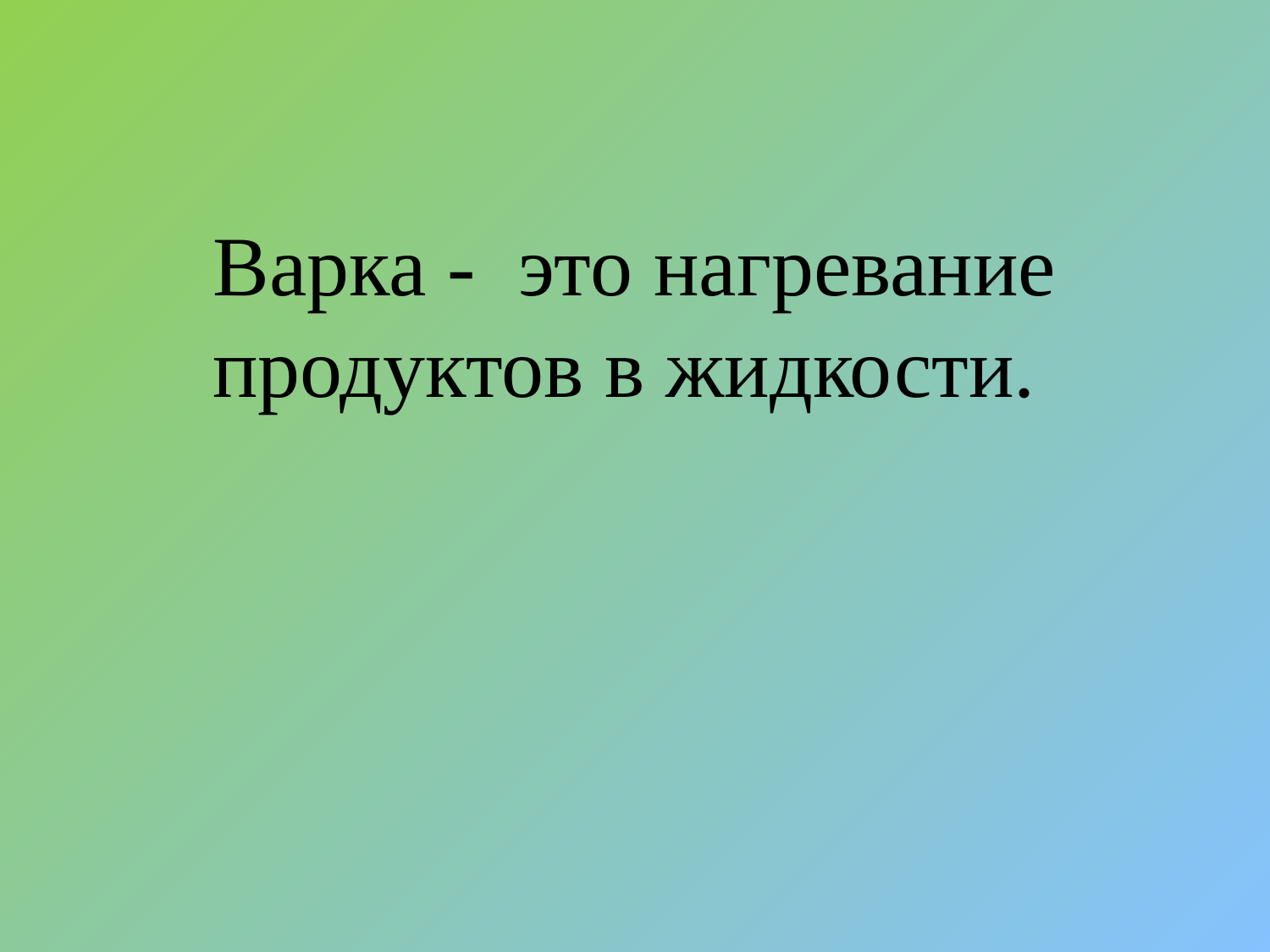

Варка -  это нагревание продуктов в жидкости.